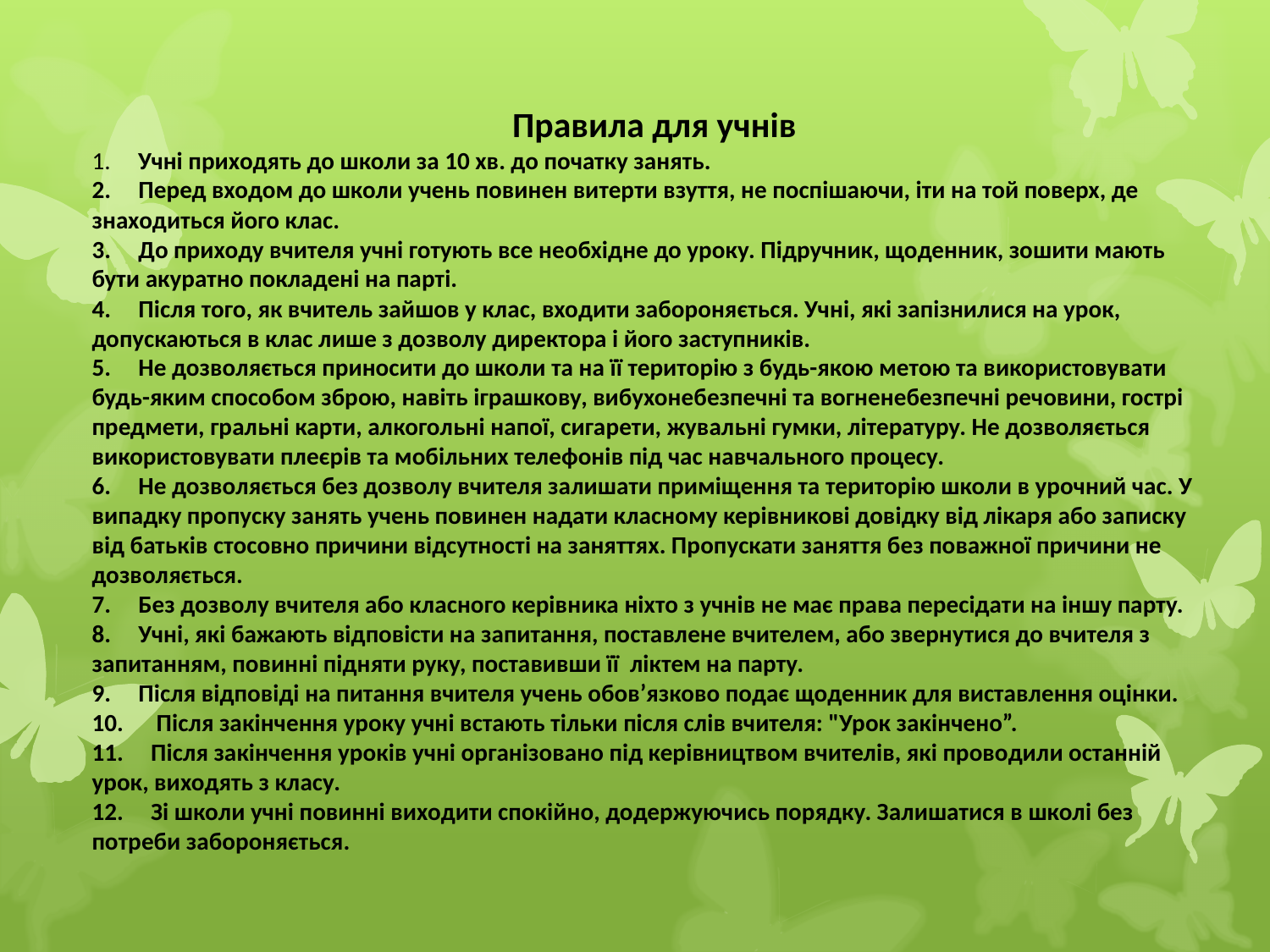

Правила для учнів
1.     Учні приходять до школи за 10 хв. до початку занять.
2.     Перед входом до школи учень повинен витерти взуття, не поспішаючи, іти на той поверх, де знаходиться його клас.
3.     До приходу вчителя учні готують все необхідне до уроку. Підручник, щоденник, зошити мають бути акуратно покладені на парті.
4.     Після того, як вчитель зайшов у клас, входити забороняється. Учні, які запізнилися на урок, допускаються в клас лише з дозволу директора і його заступників.
5.     Не дозволяється приносити до школи та на її територію з будь-якою метою та використовувати будь-яким способом зброю, навіть іграшкову, вибухонебезпечні та вогненебезпечні речовини, гострі предмети, гральні карти, алкогольні напої, сигарети, жувальні гумки, літературу. Не дозволяється використовувати плеєрів та мобільних телефонів під час навчального процесу.
6.     Не дозволяється без дозволу вчителя залишати приміщення та територію школи в урочний час. У випадку пропуску занять учень повинен надати класному керівникові довідку від лікаря або записку від батьків стосовно причини відсутності на заняттях. Пропускати заняття без поважної причини не дозволяється.
7.     Без дозволу вчителя або класного керівника ніхто з учнів не має права пересідати на іншу парту.
8.     Учні, які бажають відповісти на запитання, поставлене вчителем, або звернутися до вчителя з запитанням, повинні підняти руку, поставивши її  ліктем на парту.
9.     Після відповіді на питання вчителя учень обов’язково подає щоденник для виставлення оцінки.
10.      Після закінчення уроку учні встають тільки після слів вчителя: "Урок закінчено”.
11.     Після закінчення уроків учні організовано під керівництвом вчителів, які проводили останній урок, виходять з класу.
12.     Зі школи учні повинні виходити спокійно, додержуючись порядку. Залишатися в школі без потреби забороняється.